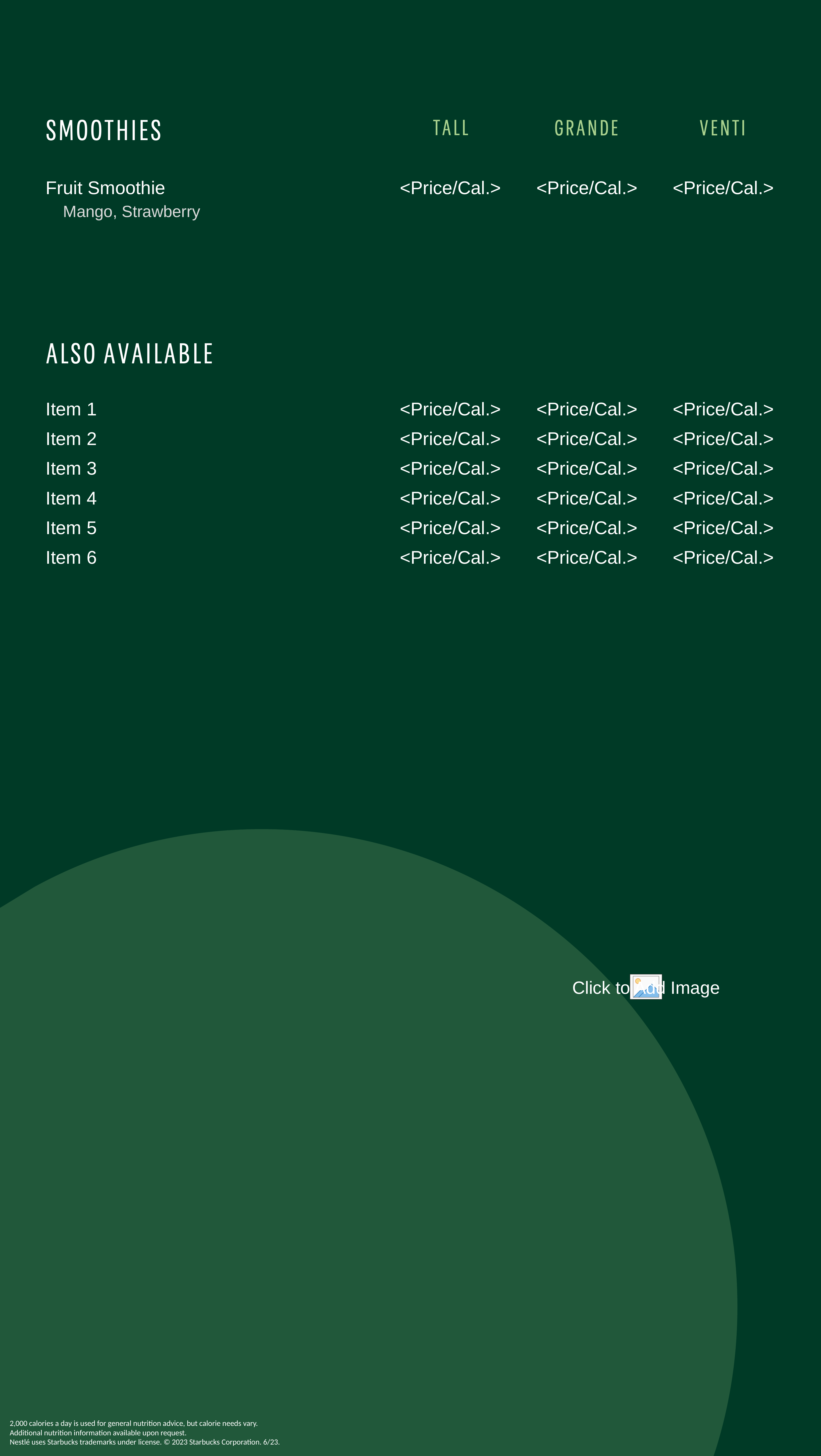

Fruit Smoothie
Mango, Strawberry
<Price/Cal.>
<Price/Cal.>
<Price/Cal.>
Item 1
Item 2
Item 3
Item 4
Item 5
Item 6
<Price/Cal.>
<Price/Cal.>
<Price/Cal.>
<Price/Cal.>
<Price/Cal.>
<Price/Cal.>
<Price/Cal.>
<Price/Cal.>
<Price/Cal.>
<Price/Cal.>
<Price/Cal.>
<Price/Cal.>

<Price/Cal.>
<Price/Cal.>
<Price/Cal.>
<Price/Cal.>
<Price/Cal.>
<Price/Cal.>